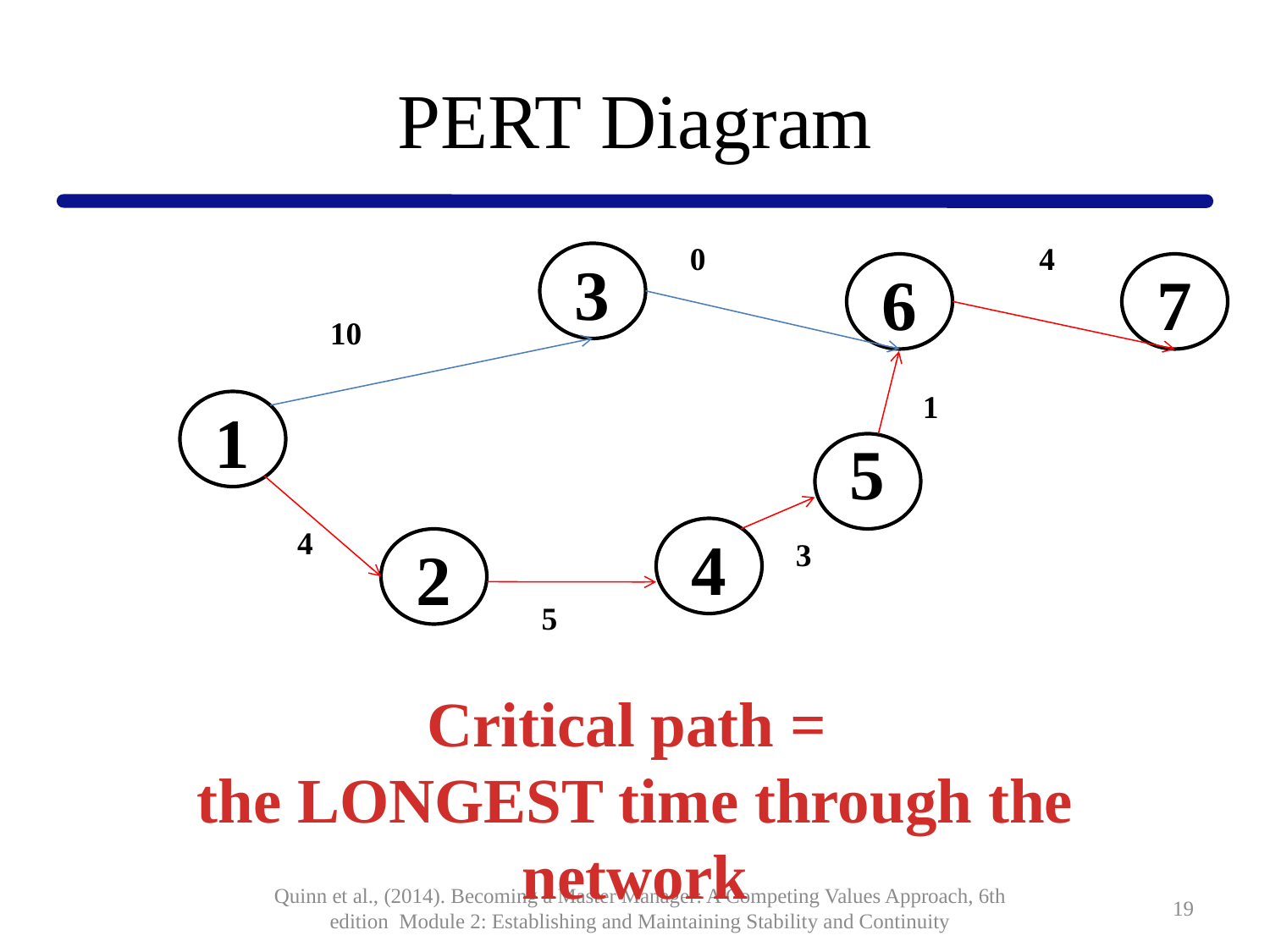

# PERT Diagram
0
4

3

6

7
10
1

1
5

4

4

2
3
5
Critical path =
the LONGEST time through the network
Quinn et al., (2014). Becoming a Master Manager: A Competing Values Approach, 6th edition  Module 2: Establishing and Maintaining Stability and Continuity
19